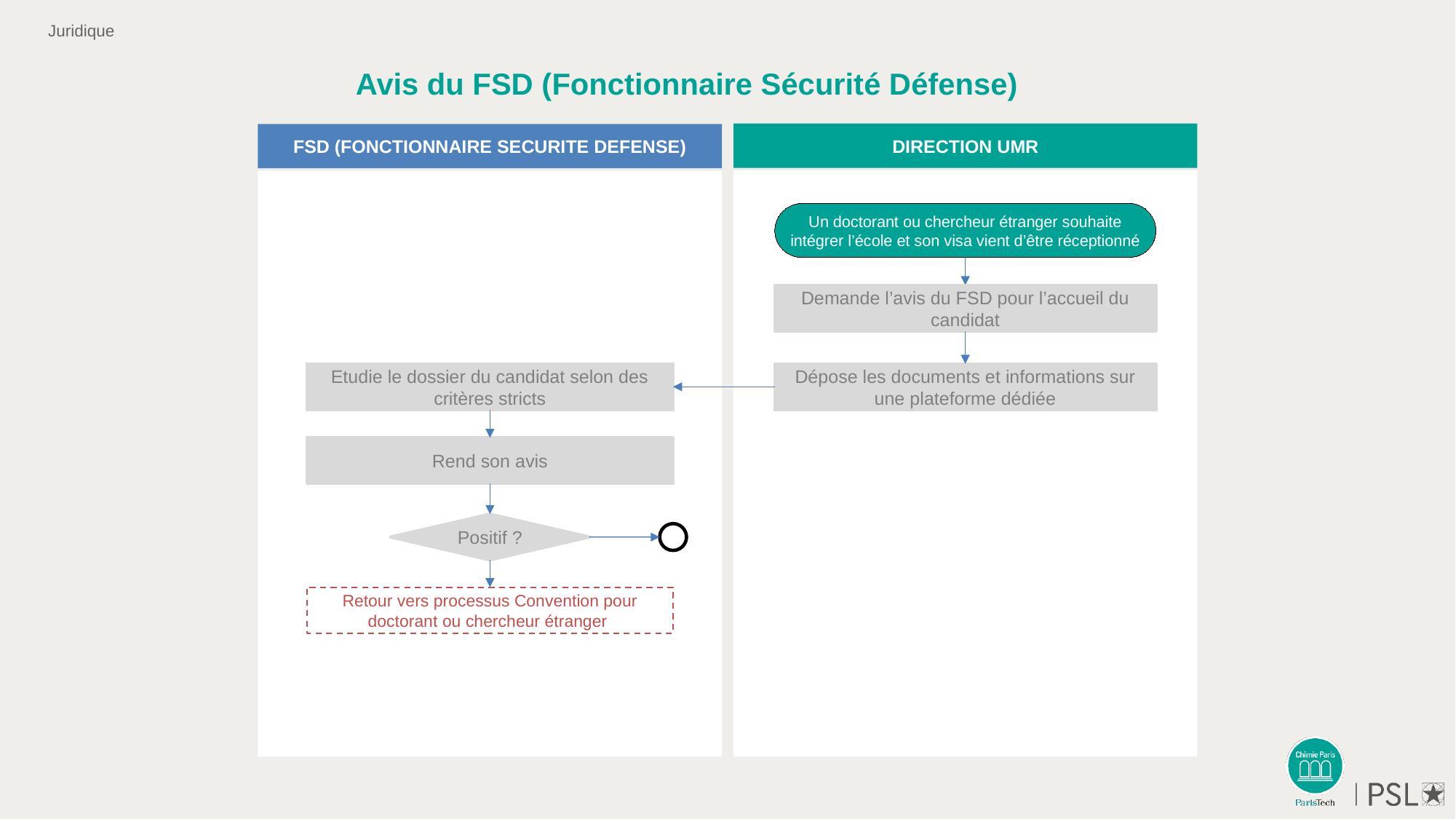

Juridique
# Avis du FSD (Fonctionnaire Sécurité Défense)
DIRECTION UMR

FSD (FONCTIONNAIRE SECURITE DEFENSE)

Un doctorant ou chercheur étranger souhaite intégrer l’école et son visa vient d’être réceptionné
Demande l’avis du FSD pour l’accueil du candidat
Etudie le dossier du candidat selon des critères stricts
Dépose les documents et informations sur une plateforme dédiée
Rend son avis
Positif ?

Retour vers processus Convention pour doctorant ou chercheur étranger